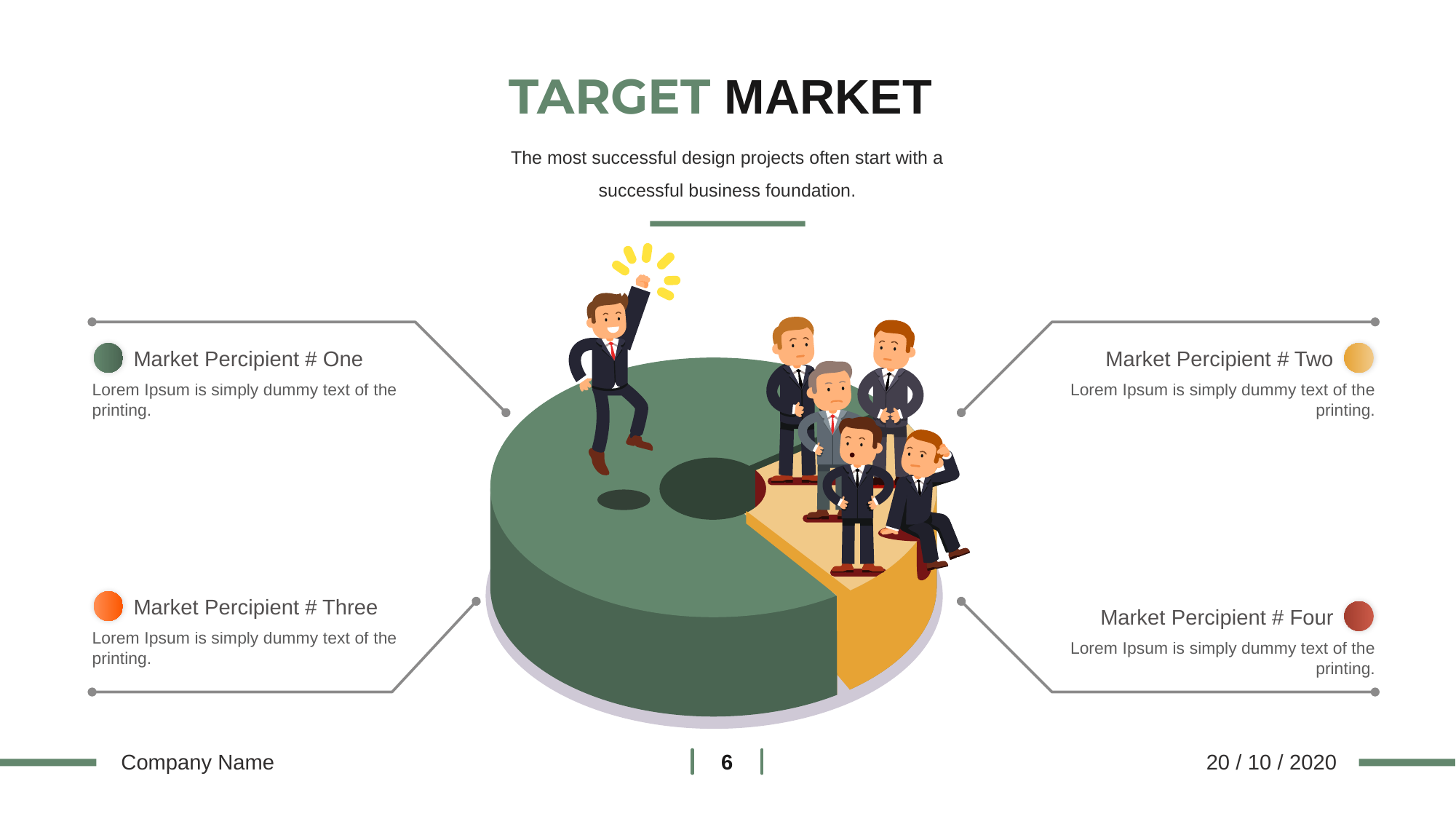

TARGET MARKET
The most successful design projects often start with a successful business foundation.

Market Percipient # One
Lorem Ipsum is simply dummy text of the printing.

Market Percipient # Two
Lorem Ipsum is simply dummy text of the printing.

Market Percipient # Three
Lorem Ipsum is simply dummy text of the printing.

Market Percipient # Four
Lorem Ipsum is simply dummy text of the printing.
Company Name
20 / 10 / 2020